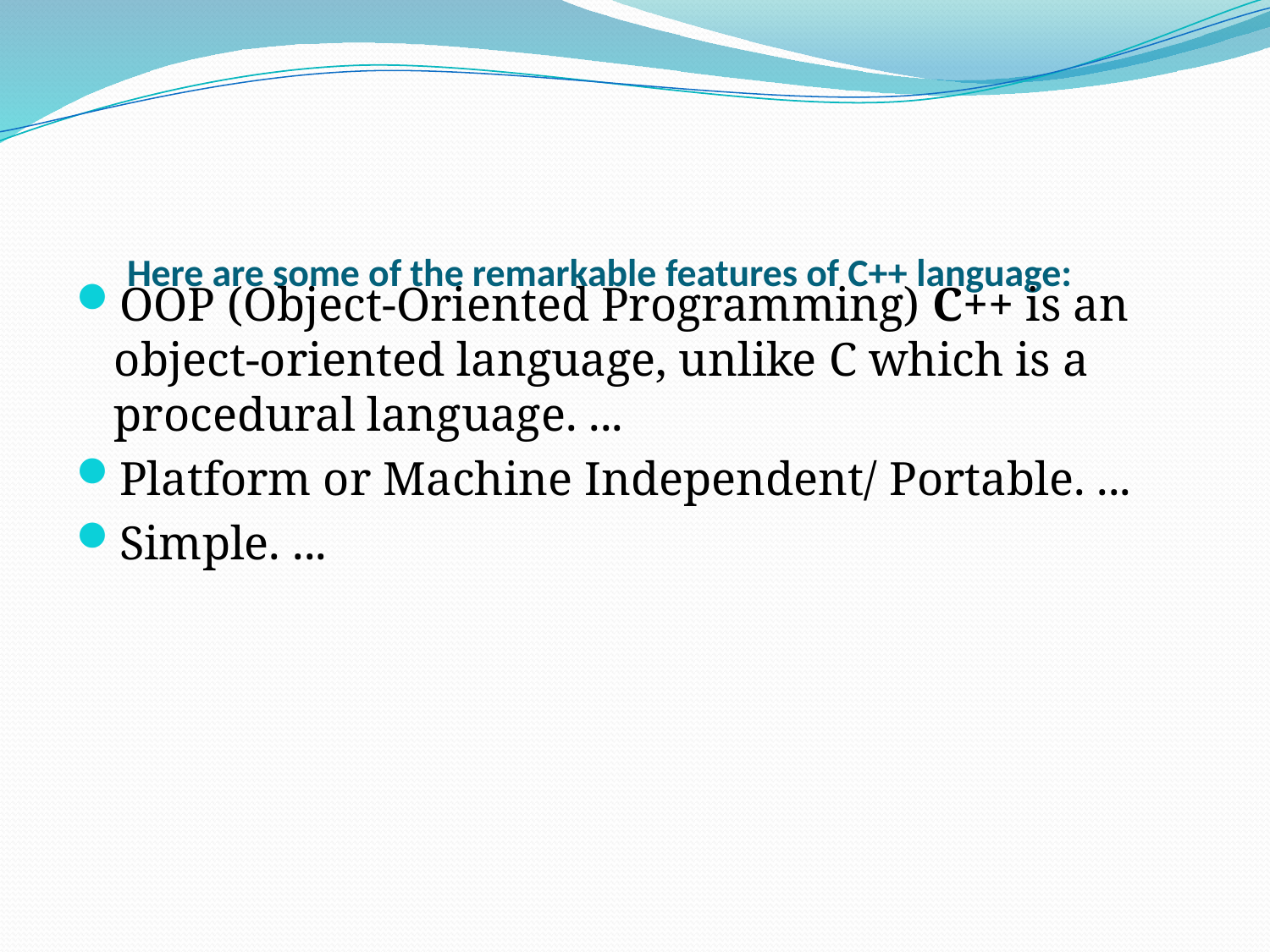

# Here are some of the remarkable features of C++ language:
OOP (Object-Oriented Programming) C++ is an object-oriented language, unlike C which is a procedural language. ...
Platform or Machine Independent/ Portable. ...
Simple. ...